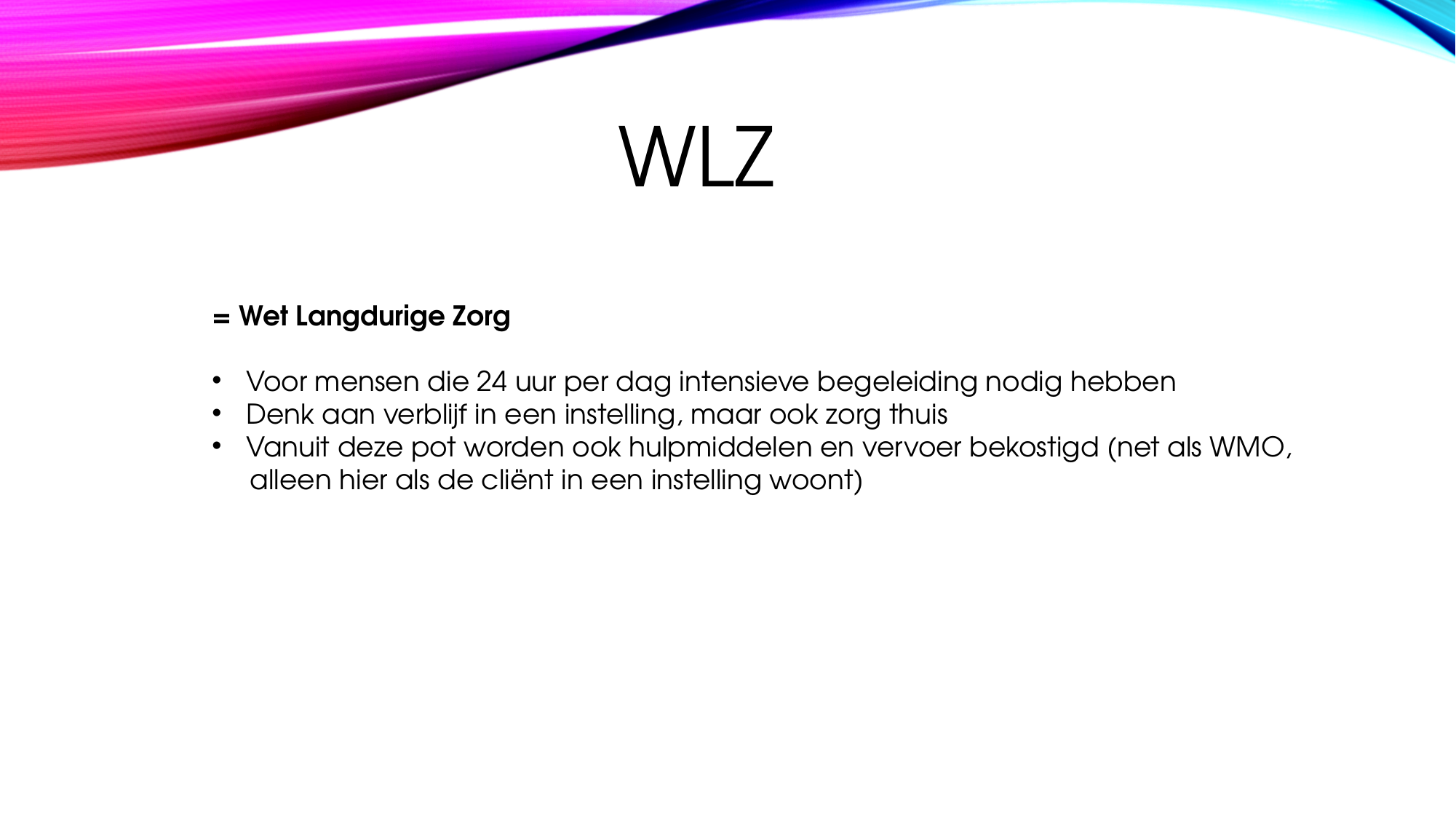

WLZ
= Wet Langdurige Zorg

Voor mensen die 24 uur per dag intensieve begeleiding nodig hebben
Denk aan verblijf in een instelling, maar ook zorg thuis
Vanuit deze pot worden ook hulpmiddelen en vervoer bekostigd (net als WMO,
     alleen hier als de cliënt in een instelling woont)